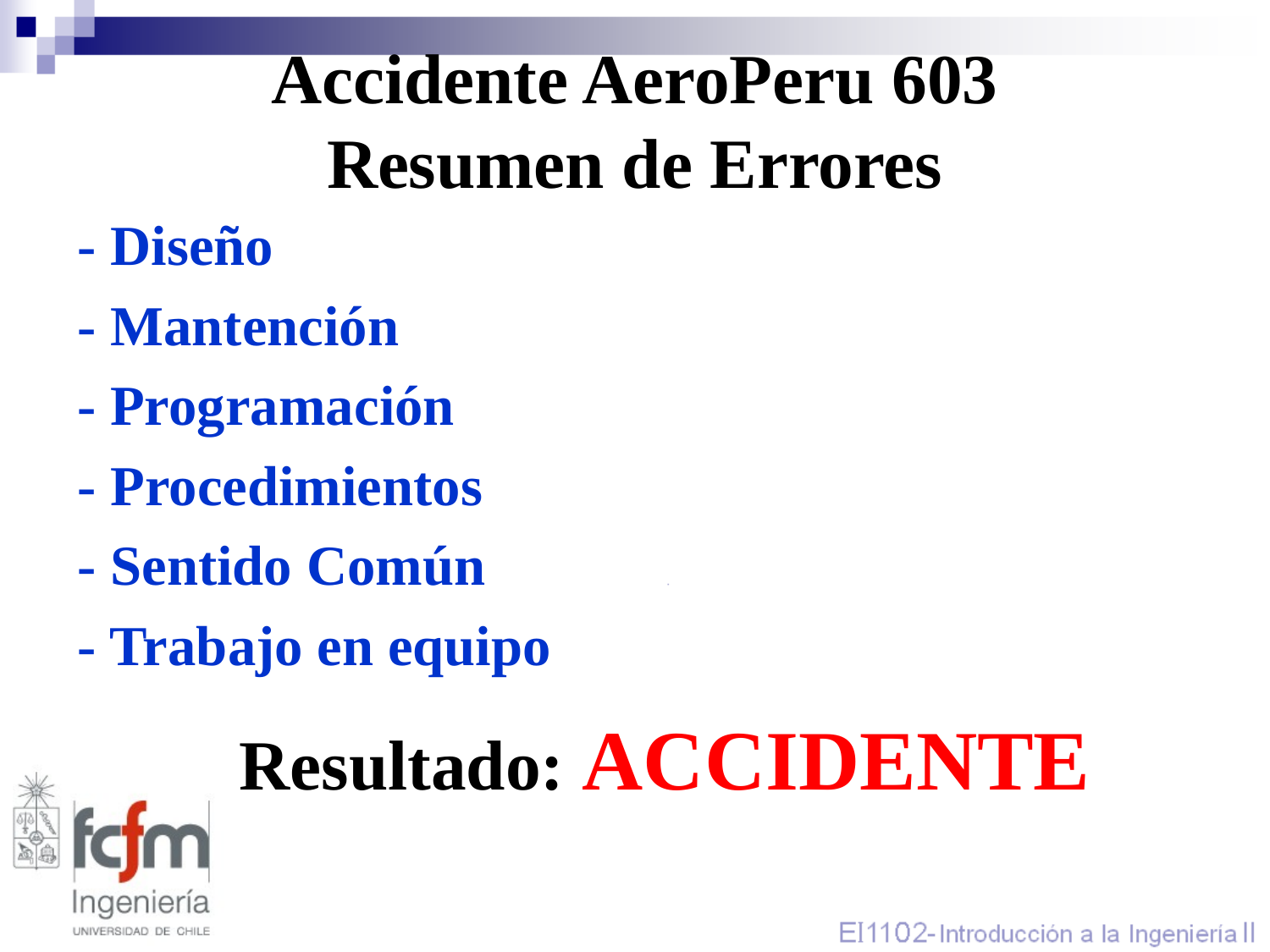

# Accidente AeroPeru 603 Resumen de Errores
- Diseño
- Mantención
- Programación
- Procedimientos
- Sentido Común
- Trabajo en equipo
Resultado: ACCIDENTE